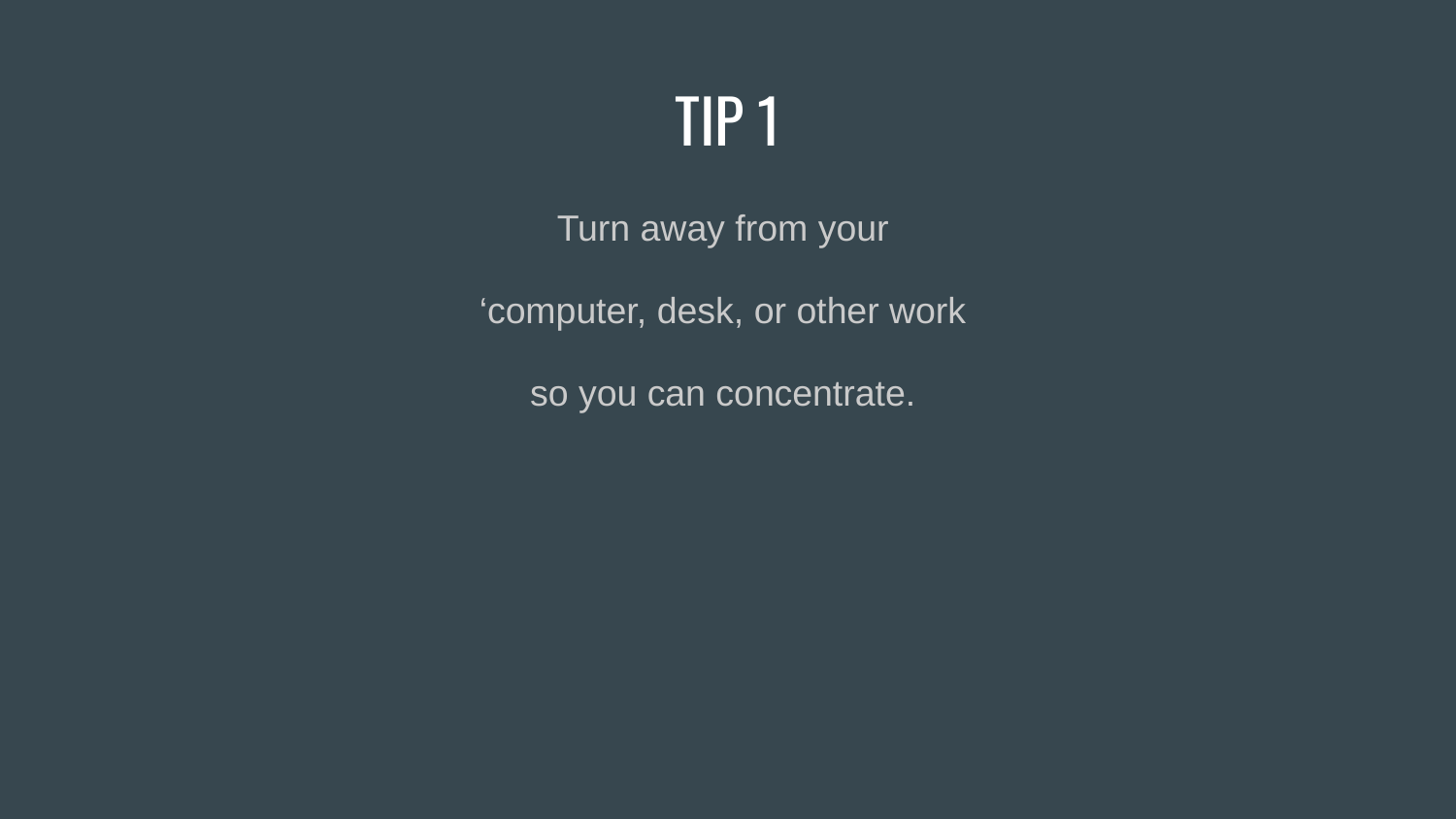

# TIP 1
Turn away from your
‘computer, desk, or other work
so you can concentrate.